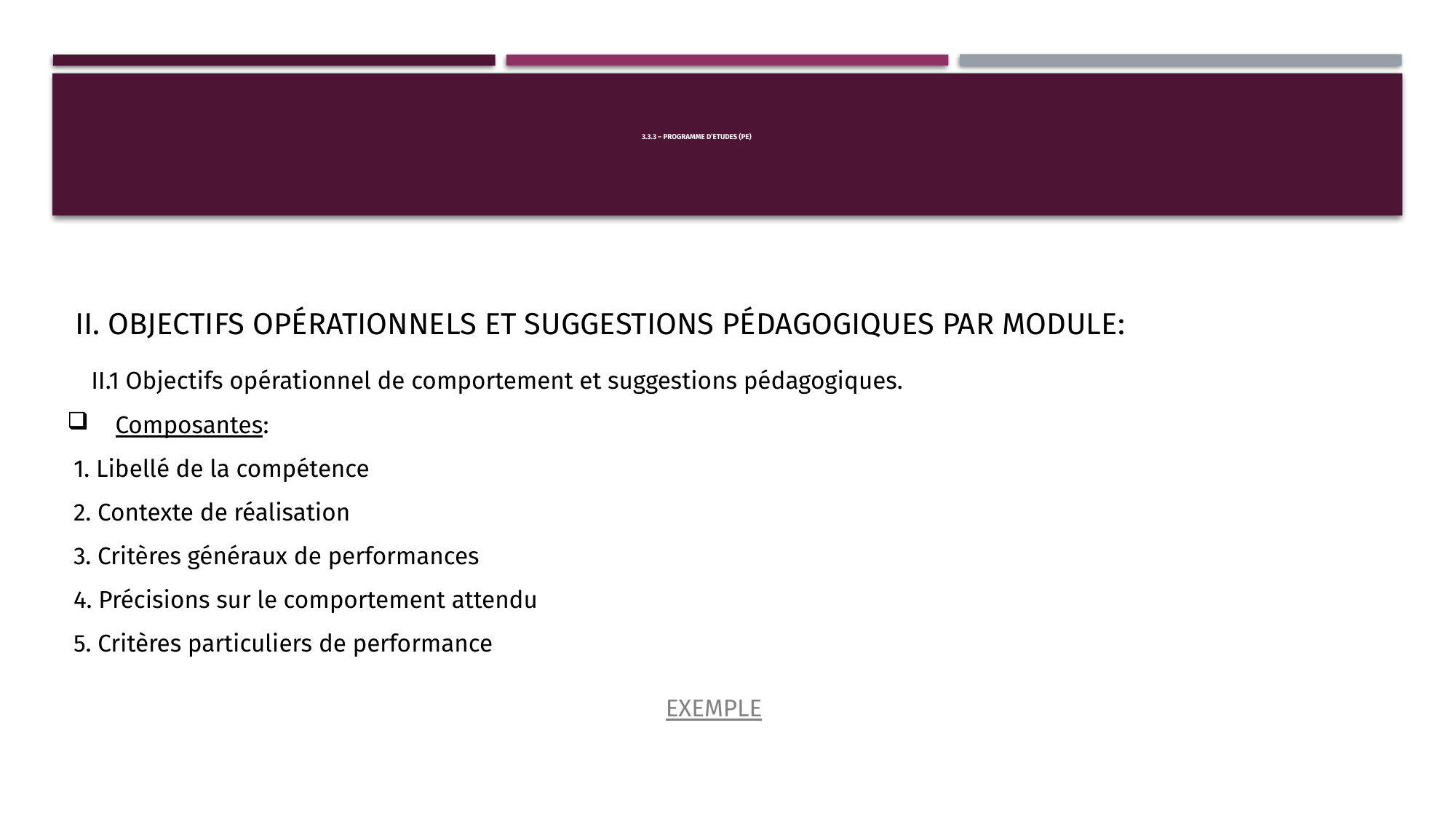

# 3.3.3 – PROGRAMME D’ETUDES (PE)

 II. OBJECTIFS OPÉRATIONNELS ET SUGGESTIONS PÉDAGOGIQUES PAR MODULE:
   II.1 Objectifs opérationnel de comportement et suggestions pédagogiques.
 Composantes:
 1. Libellé de la compétence
 2. Contexte de réalisation
 3. Critères généraux de performances
 4. Précisions sur le comportement attendu
 5. Critères particuliers de performance

EXEMPLE